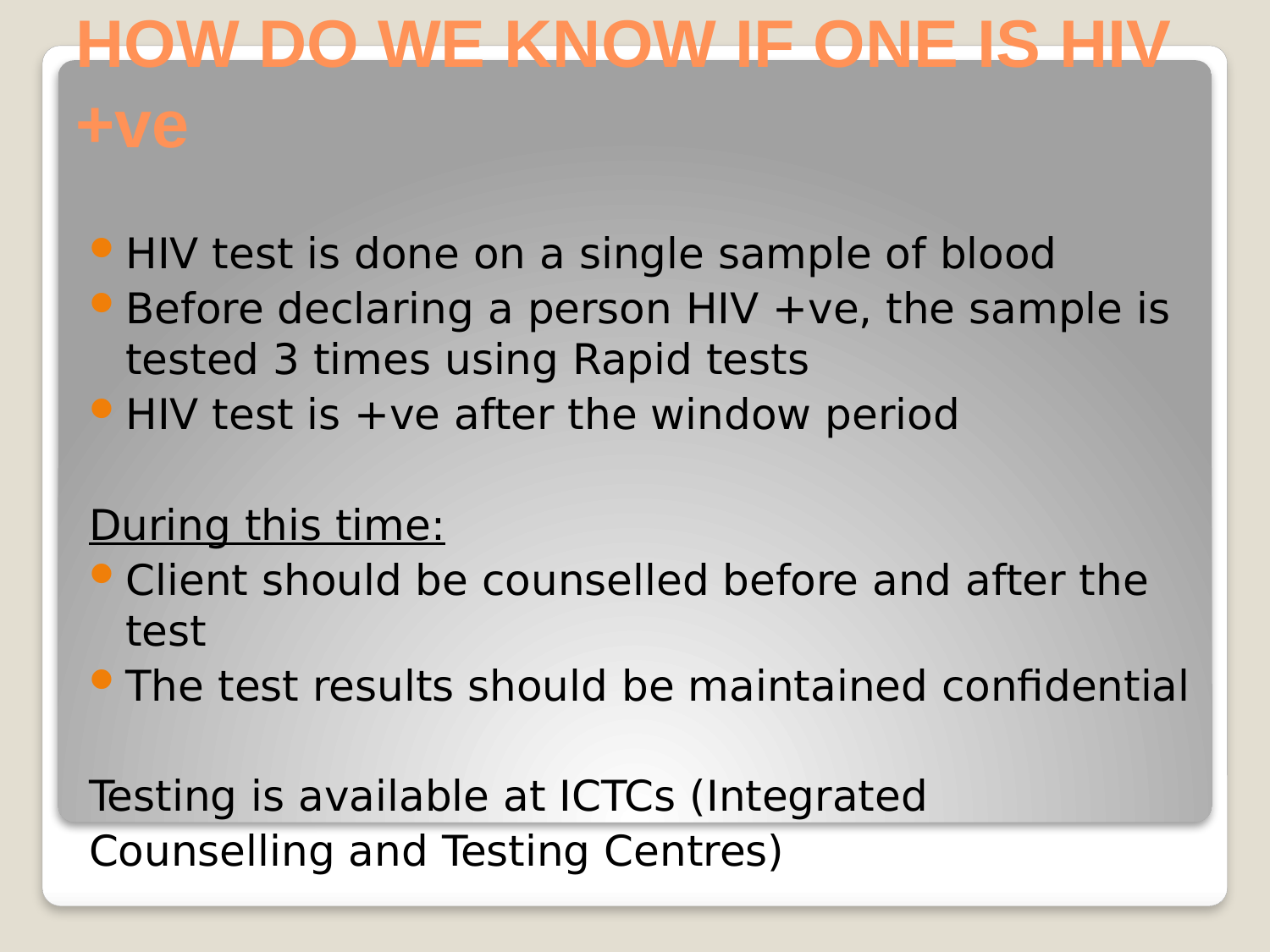

# HOW DO WE KNOW IF ONE IS HIV +ve

HIV test is done on a single sample of blood
Before declaring a person HIV +ve, the sample is tested 3 times using Rapid tests
HIV test is +ve after the window period

During this time:
Client should be counselled before and after the test
The test results should be maintained confidential

Testing is available at ICTCs (Integrated
Counselling and Testing Centres)